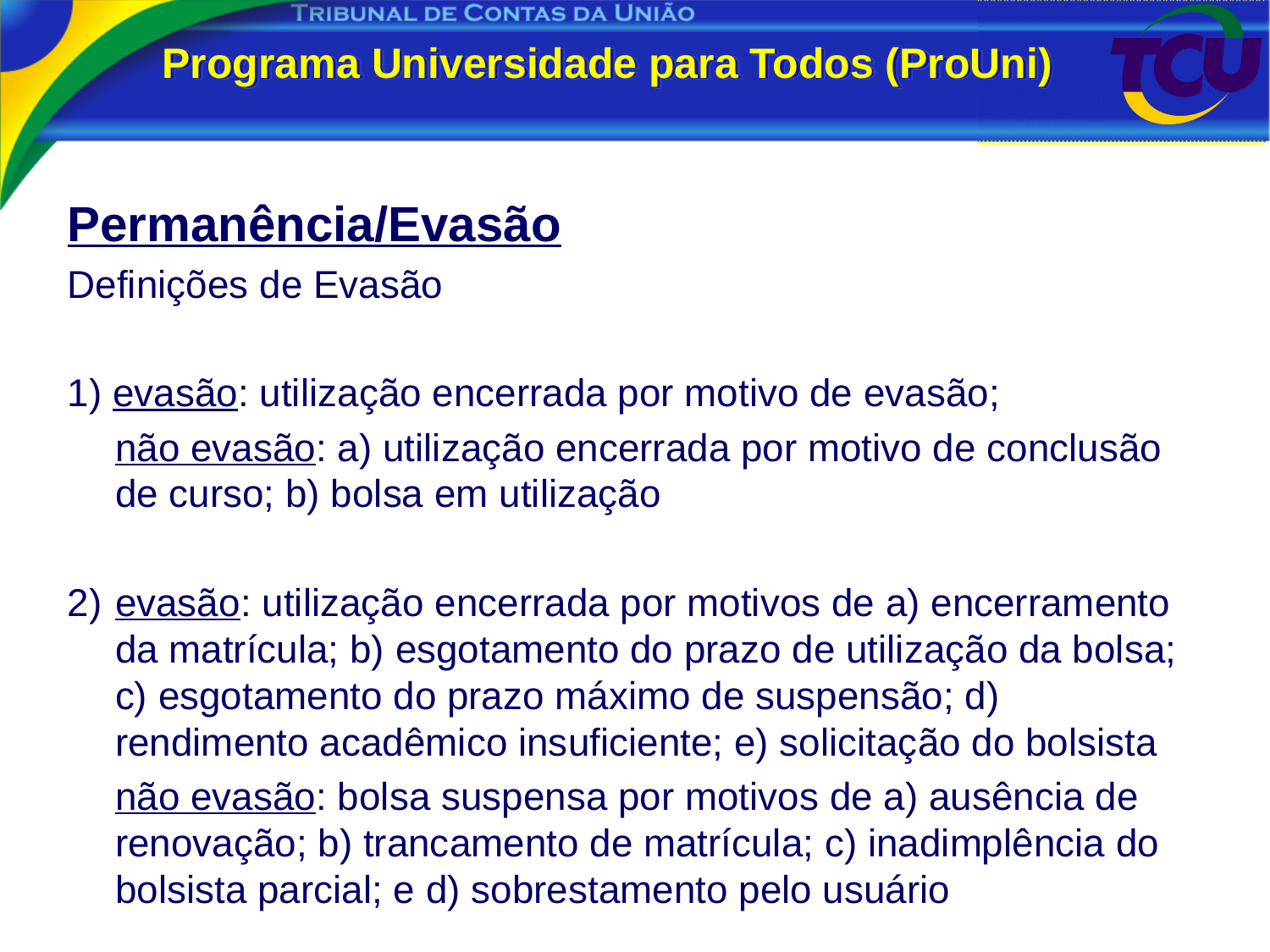

# Programa Universidade para Todos (ProUni)
Permanência/Evasão
Definições de Evasão

1) evasão: utilização encerrada por motivo de evasão;
	não evasão: a) utilização encerrada por motivo de conclusão de curso; b) bolsa em utilização

2)	evasão: utilização encerrada por motivos de a) encerramento da matrícula; b) esgotamento do prazo de utilização da bolsa; c) esgotamento do prazo máximo de suspensão; d) rendimento acadêmico insuficiente; e) solicitação do bolsista
	não evasão: bolsa suspensa por motivos de a) ausência de renovação; b) trancamento de matrícula; c) inadimplência do bolsista parcial; e d) sobrestamento pelo usuário